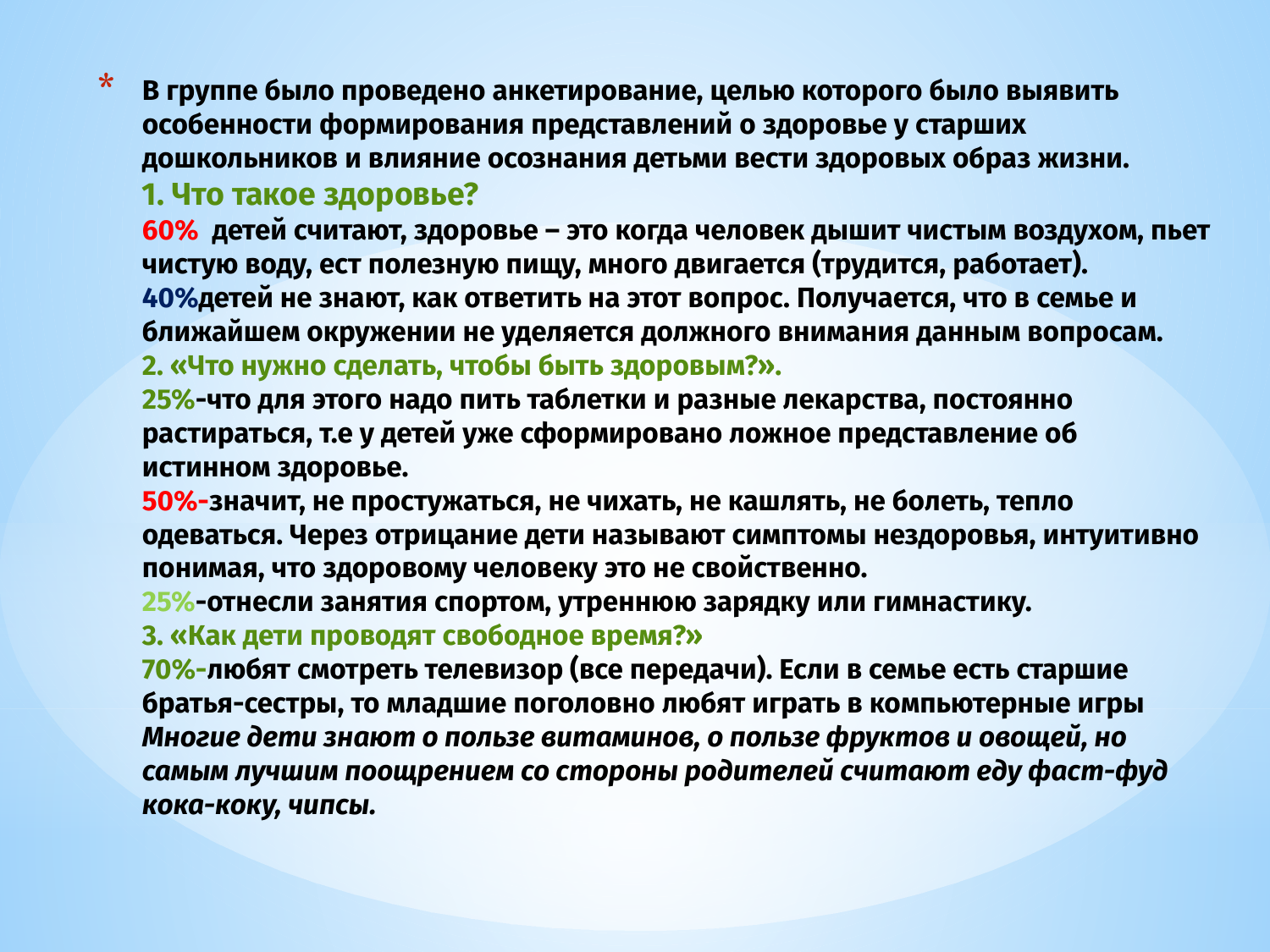

# В группе было проведено анкетирование, целью которого было выявить особенности формирования представлений о здоровье у старших дошкольников и влияние осознания детьми вести здоровых образ жизни. 1. Что такое здоровье? 60%  детей считают, здоровье – это когда человек дышит чистым воздухом, пьет чистую воду, ест полезную пищу, много двигается (трудится, работает). 40%детей не знают, как ответить на этот вопрос. Получается, что в семье и ближайшем окружении не уделяется должного внимания данным вопросам. 2. «Что нужно сделать, чтобы быть здоровым?». 25%-что для этого надо пить таблетки и разные лекарства, постоянно растираться, т.е у детей уже сформировано ложное представление об истинном здоровье. 50%-значит, не простужаться, не чихать, не кашлять, не болеть, тепло одеваться. Через отрицание дети называют симптомы нездоровья, интуитивно понимая, что здоровому человеку это не свойственно. 25%-отнесли занятия спортом, утреннюю зарядку или гимнастику. 3. «Как дети проводят свободное время?» 70%-любят смотреть телевизор (все передачи). Если в семье есть старшие братья-сестры, то младшие поголовно любят играть в компьютерные игры Многие дети знают о пользе витаминов, о пользе фруктов и овощей, но самым лучшим поощрением со стороны родителей считают еду фаст-фуд  кока-коку, чипсы.